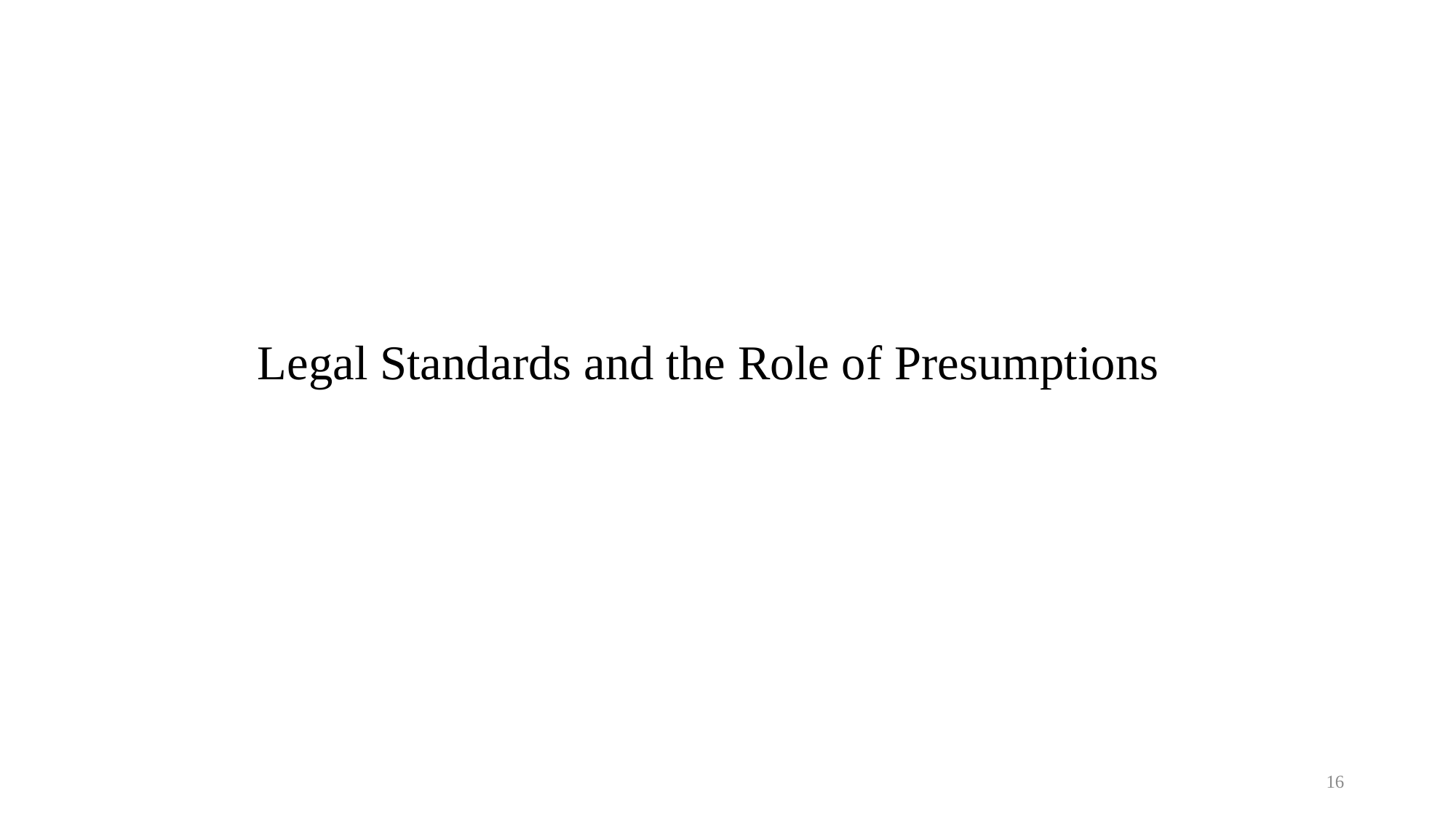

# Legal Standards and the Role of Presumptions
16